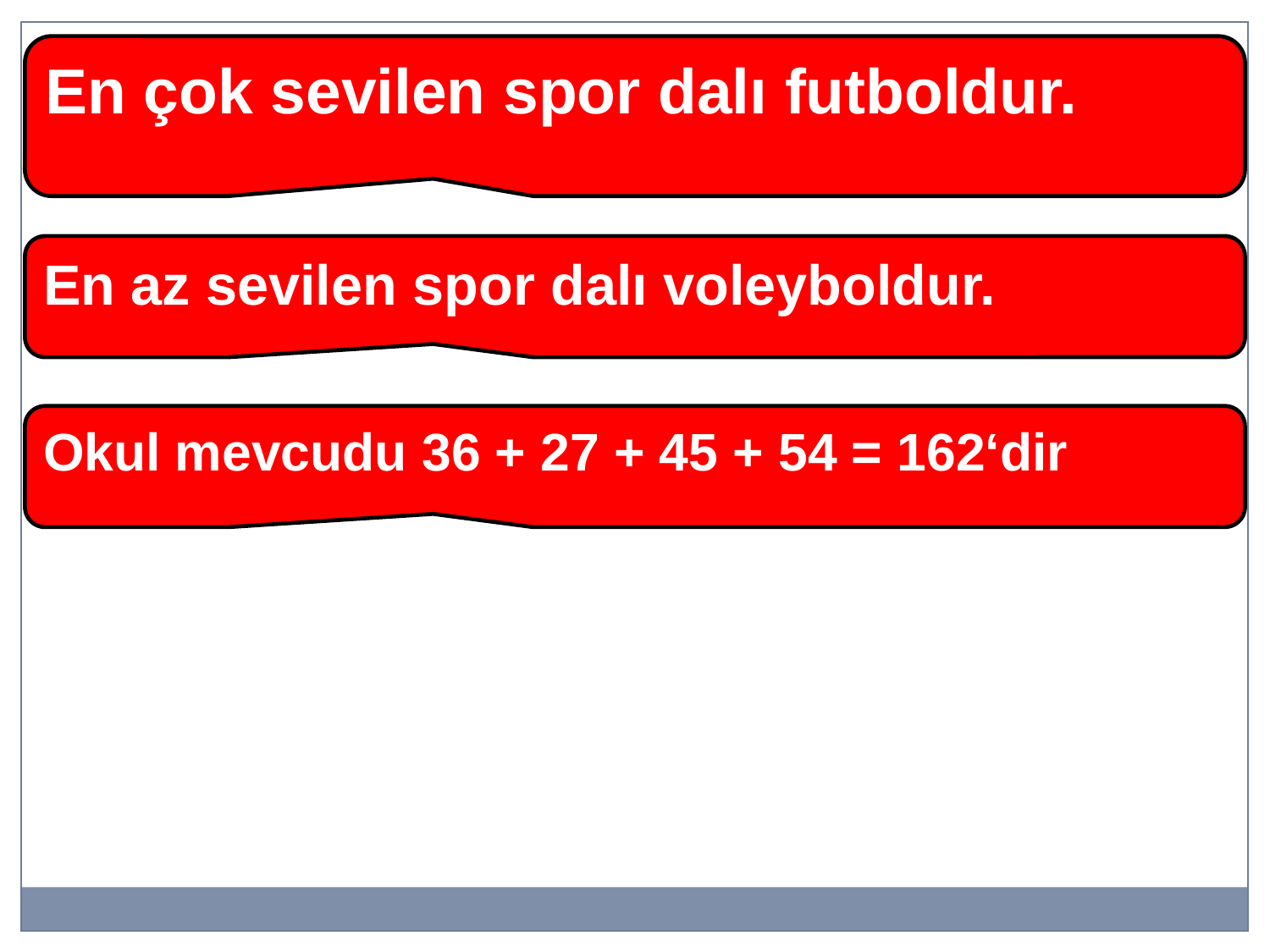

En çok sevilen spor dalı futboldur.
En az sevilen spor dalı voleyboldur.
Okul mevcudu 36 + 27 + 45 + 54 = 162‘dir